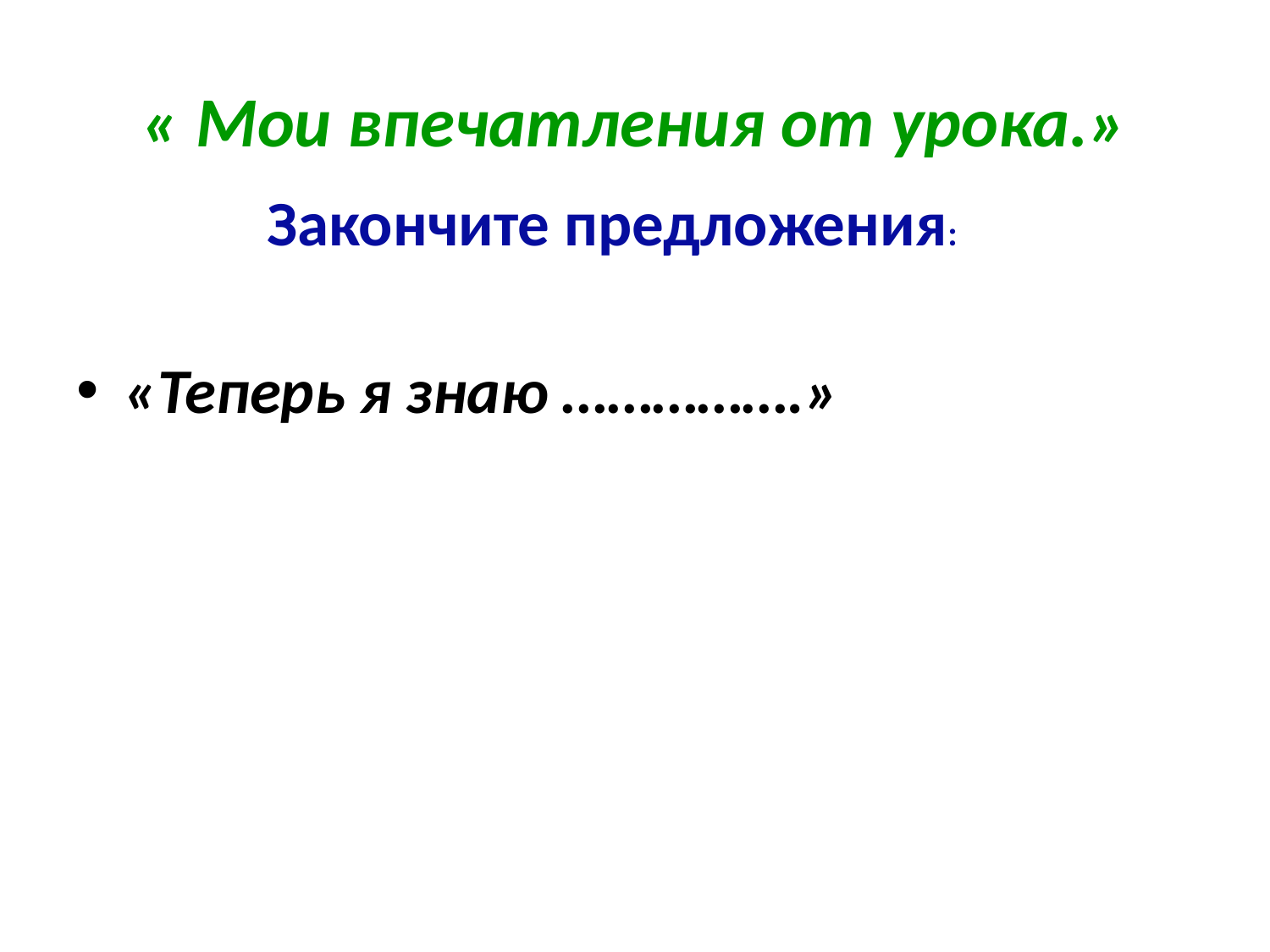

« Мои впечатления от урока.»
Закончите предложения:

«Теперь я знаю …………….»